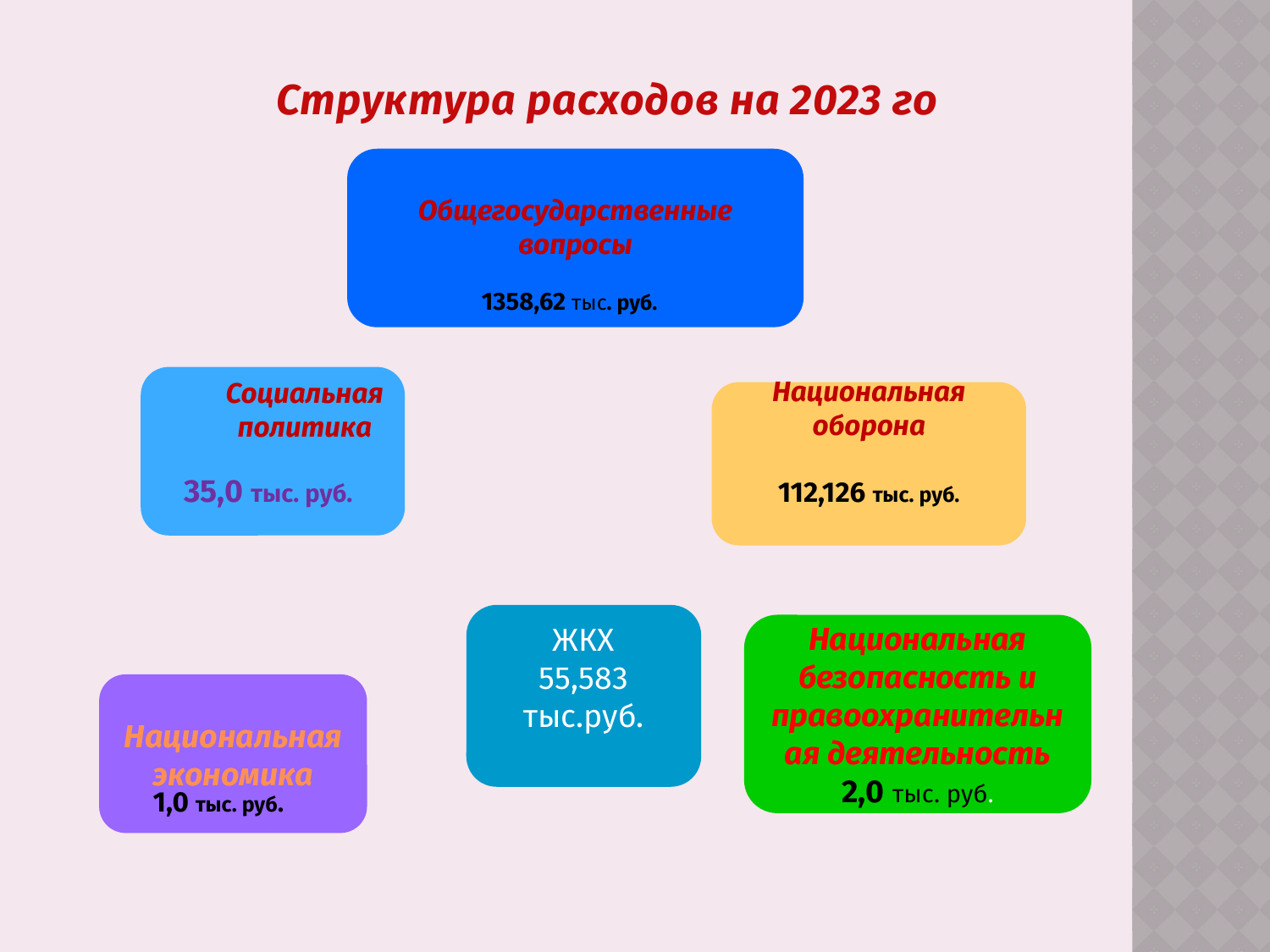

Структура расходов на 2023 год

Общегосударственные вопросы
1358,62 тыс. руб.

Социальная политика
35,0 тыс. руб.
Национальная оборона

112,126 тыс. руб.
ЖКХ
55,583 тыс.руб.

Национальная безопасность и правоохранительная деятельность
2,0 тыс. руб.
Национальная экономика

1,0 тыс. руб.